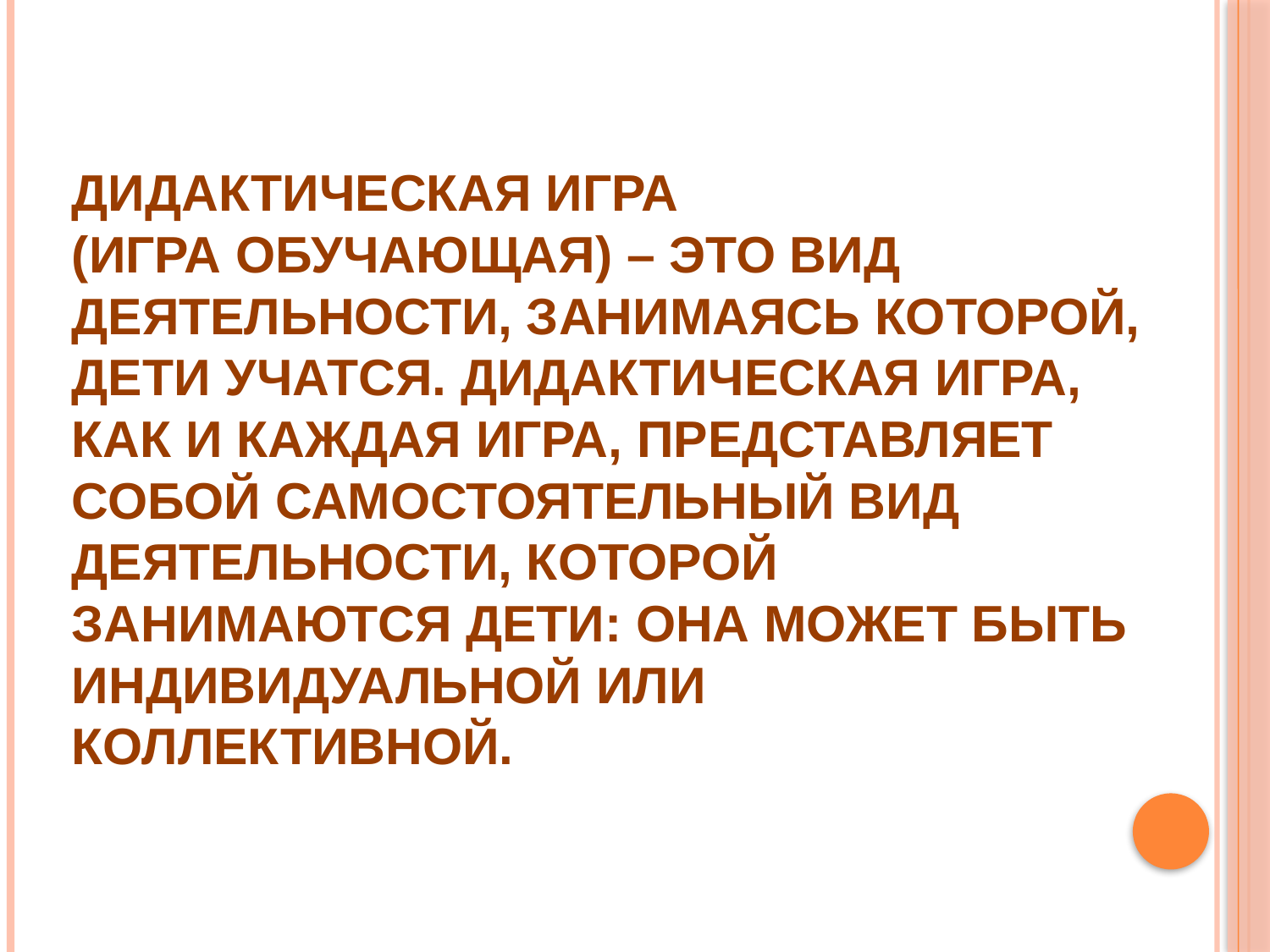

# Дидактическая игра (игра обучающая) – это вид деятельности, занимаясь которой, дети учатся. Дидактическая игра, как и каждая игра, представляет собой самостоятельный вид деятельности, которой занимаются дети: она может быть индивидуальной или коллективной.